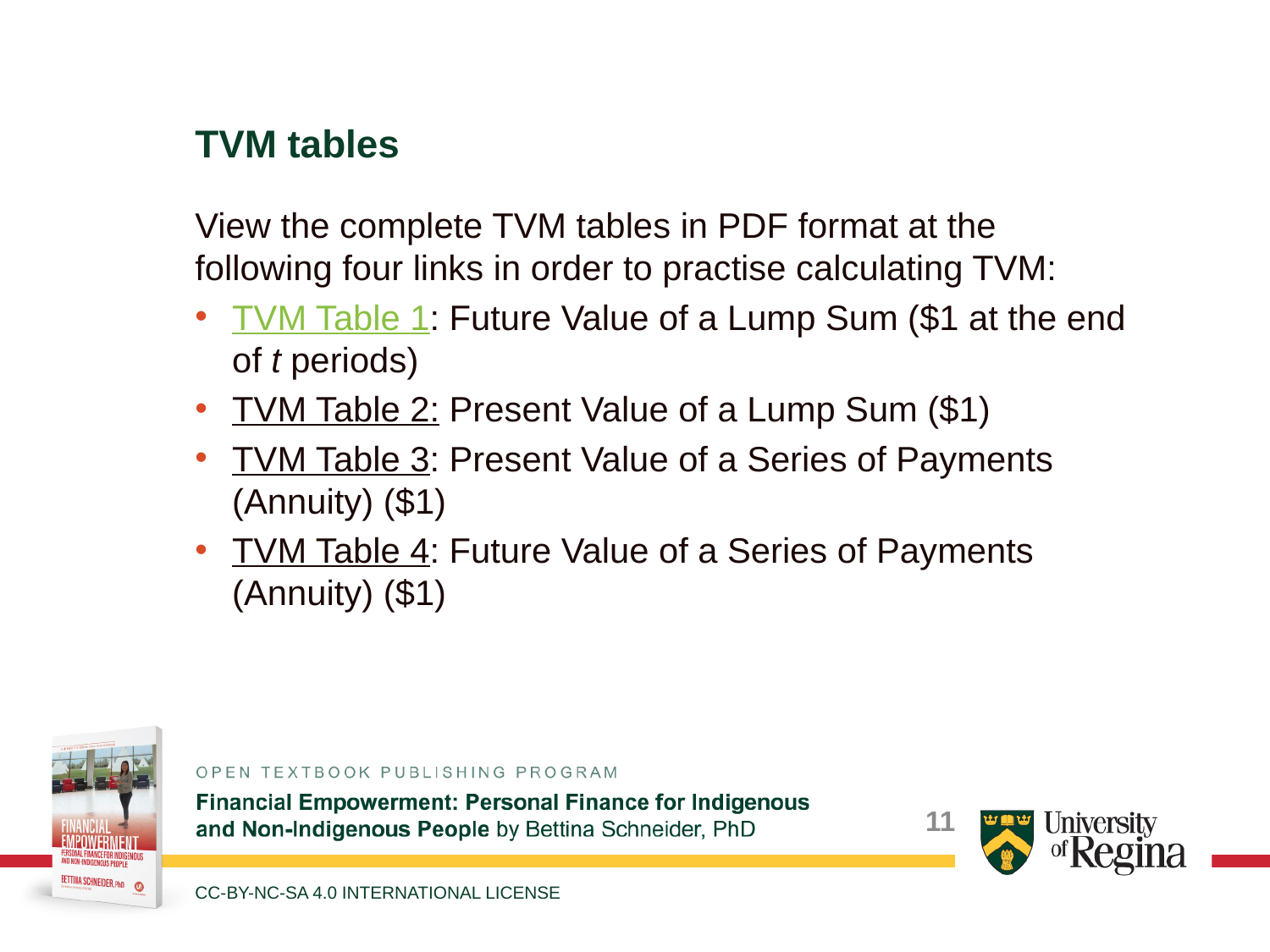

TVM tables
View the complete TVM tables in PDF format at the following four links in order to practise calculating TVM:
TVM Table 1: Future Value of a Lump Sum ($1 at the end of t periods)
TVM Table 2: Present Value of a Lump Sum ($1)
TVM Table 3: Present Value of a Series of Payments (Annuity) ($1)
TVM Table 4: Future Value of a Series of Payments (Annuity) ($1)

CC-BY-NC-SA 4.0 INTERNATIONAL LICENSE